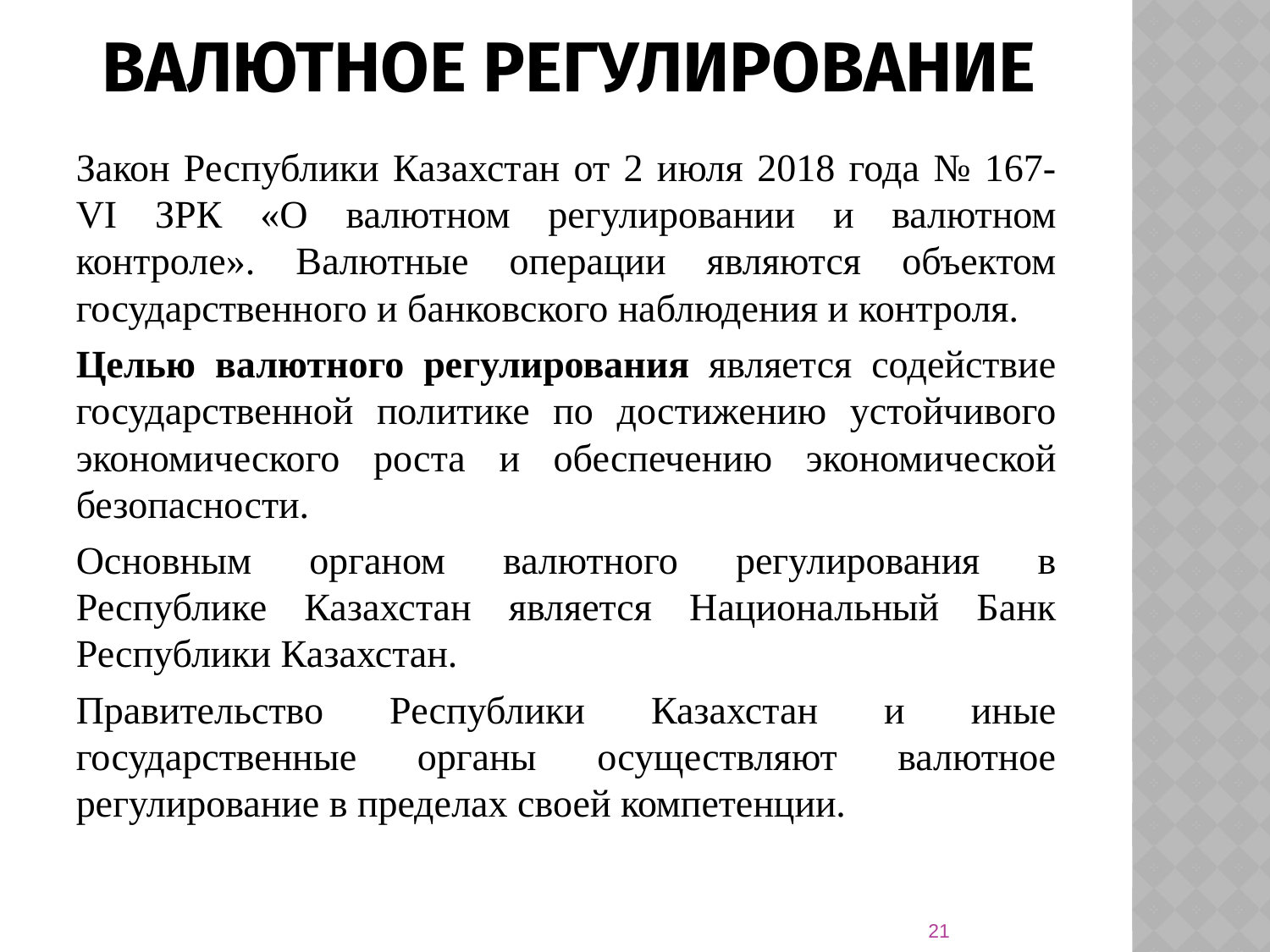

# Валютное регулирование
Закон Республики Казахстан от 2 июля 2018 года № 167-VІ ЗРК «О валютном регулировании и валютном контроле». Валютные операции являются объектом государственного и банковского наблюдения и контроля.
Целью валютного регулирования является содействие государственной политике по достижению устойчивого экономического роста и обеспечению экономической безопасности.
Основным органом валютного регулирования в Республике Казахстан является Национальный Банк Республики Казахстан.
Правительство Республики Казахстан и иные государственные органы осуществляют валютное регулирование в пределах своей компетенции.

21